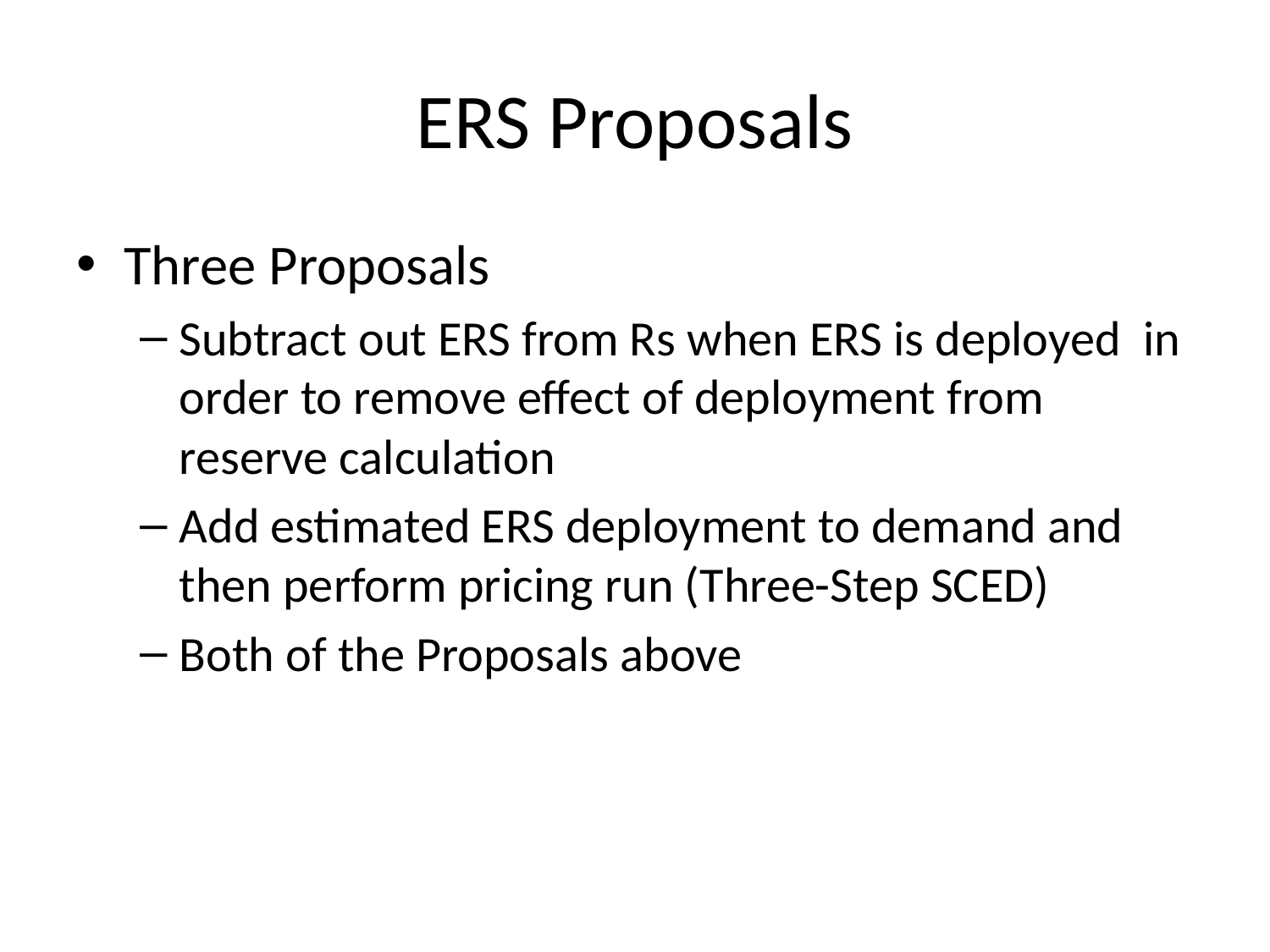

# ERS Proposals
Three Proposals
Subtract out ERS from Rs when ERS is deployed  in order to remove effect of deployment from reserve calculation
Add estimated ERS deployment to demand and then perform pricing run (Three-Step SCED)
Both of the Proposals above